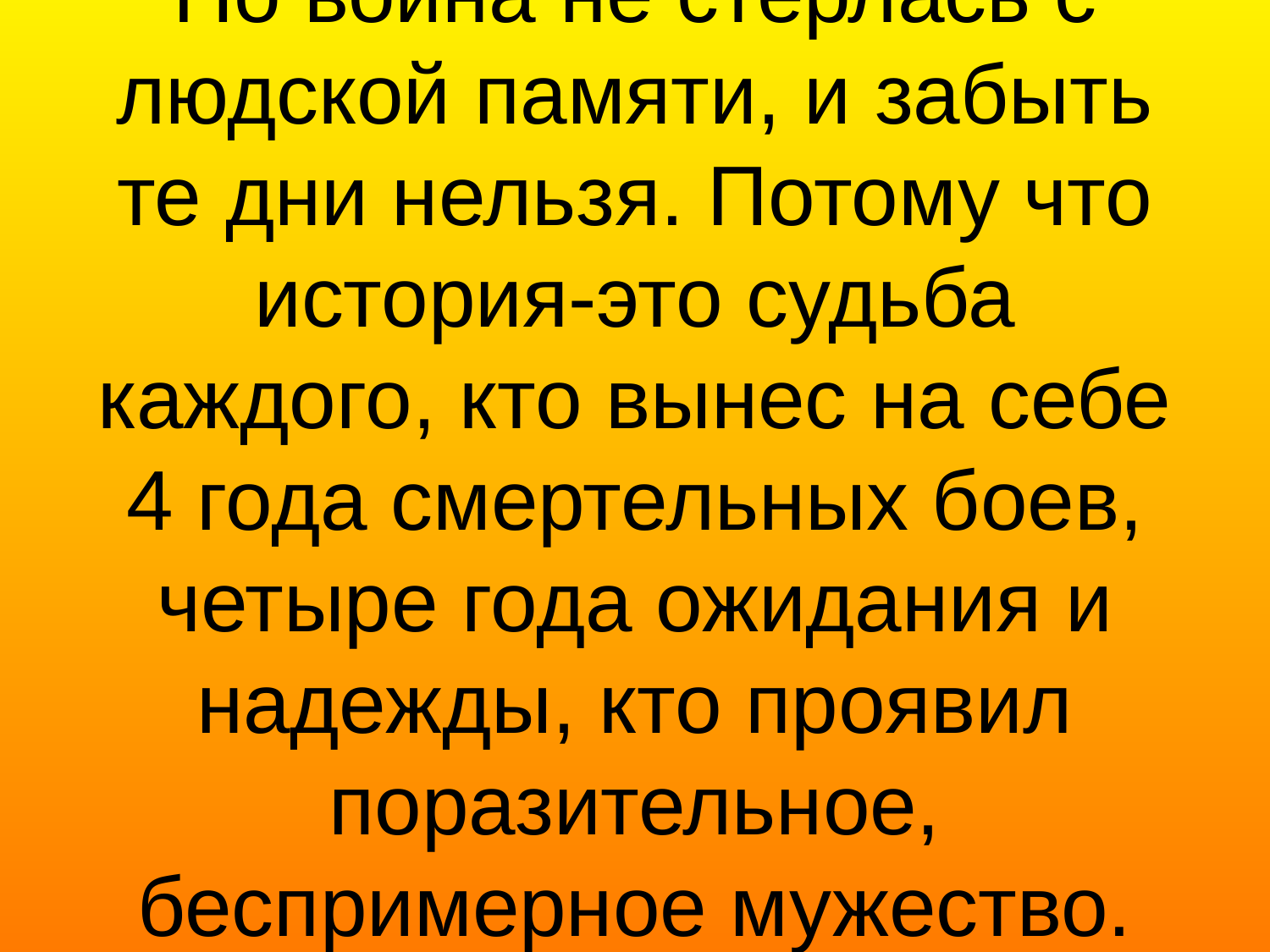

# Но война не стерлась с людской памяти, и забыть те дни нельзя. Потому что история-это судьба каждого, кто вынес на себе 4 года смертельных боев, четыре года ожидания и надежды, кто проявил поразительное, беспримерное мужество.